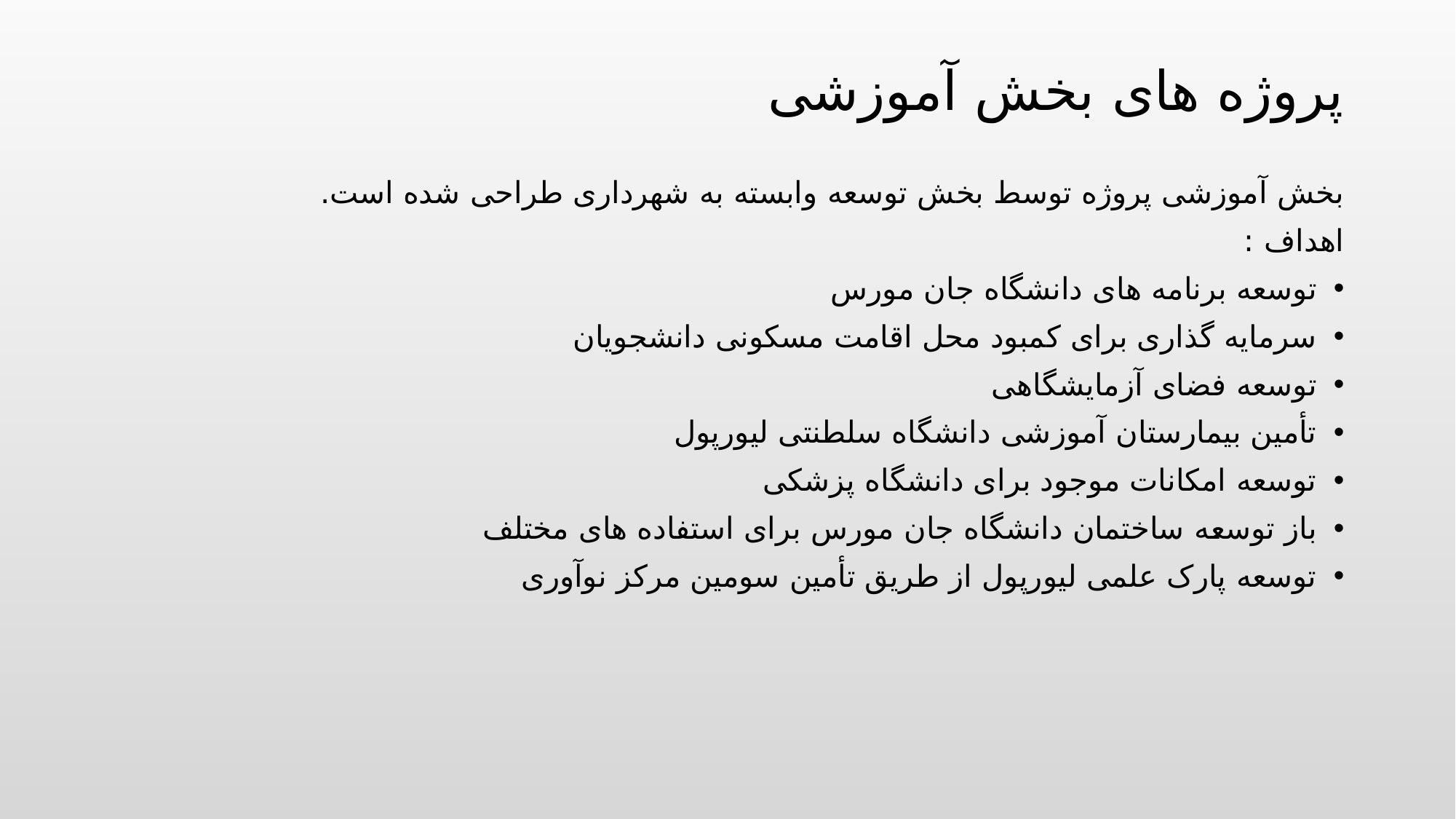

# پروژه های بخش آموزشی
بخش آموزشی پروژه توسط بخش توسعه وابسته به شهرداری طراحی شده است.
اهداف :
توسعه برنامه های دانشگاه جان مورس
سرمایه گذاری برای کمبود محل اقامت مسکونی دانشجویان
توسعه فضای آزمایشگاهی
تأمین بیمارستان آموزشی دانشگاه سلطنتی لیورپول
توسعه امکانات موجود برای دانشگاه پزشکی
باز توسعه ساختمان دانشگاه جان مورس برای استفاده های مختلف
توسعه پارک علمی لیورپول از طریق تأمین سومین مرکز نوآوری